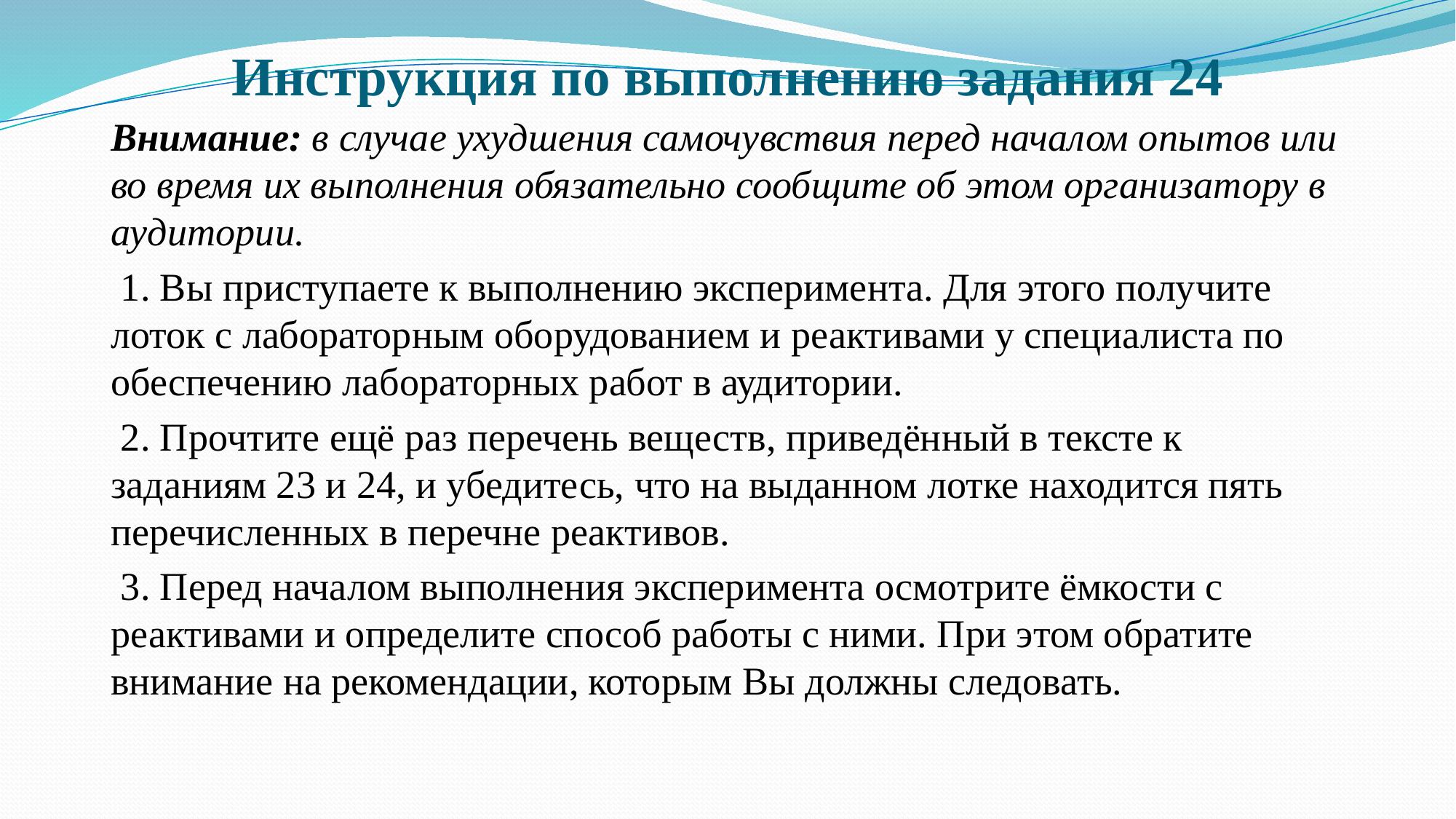

# Инструкция по выполнению задания 24
Внимание: в случае ухудшения самочувствия перед началом опытов или во время их выполнения обязательно сообщите об этом организатору в аудитории.
 1. Вы приступаете к выполнению эксперимента. Для этого получите лоток с лабораторным оборудованием и реактивами у специалиста по обеспечению лабораторных работ в аудитории.
 2. Прочтите ещё раз перечень веществ, приведённый в тексте к заданиям 23 и 24, и убедитесь, что на выданном лотке находится пять перечисленных в перечне реактивов.
 3. Перед началом выполнения эксперимента осмотрите ёмкости с реактивами и определите способ работы с ними. При этом обратите внимание на рекомендации, которым Вы должны следовать.